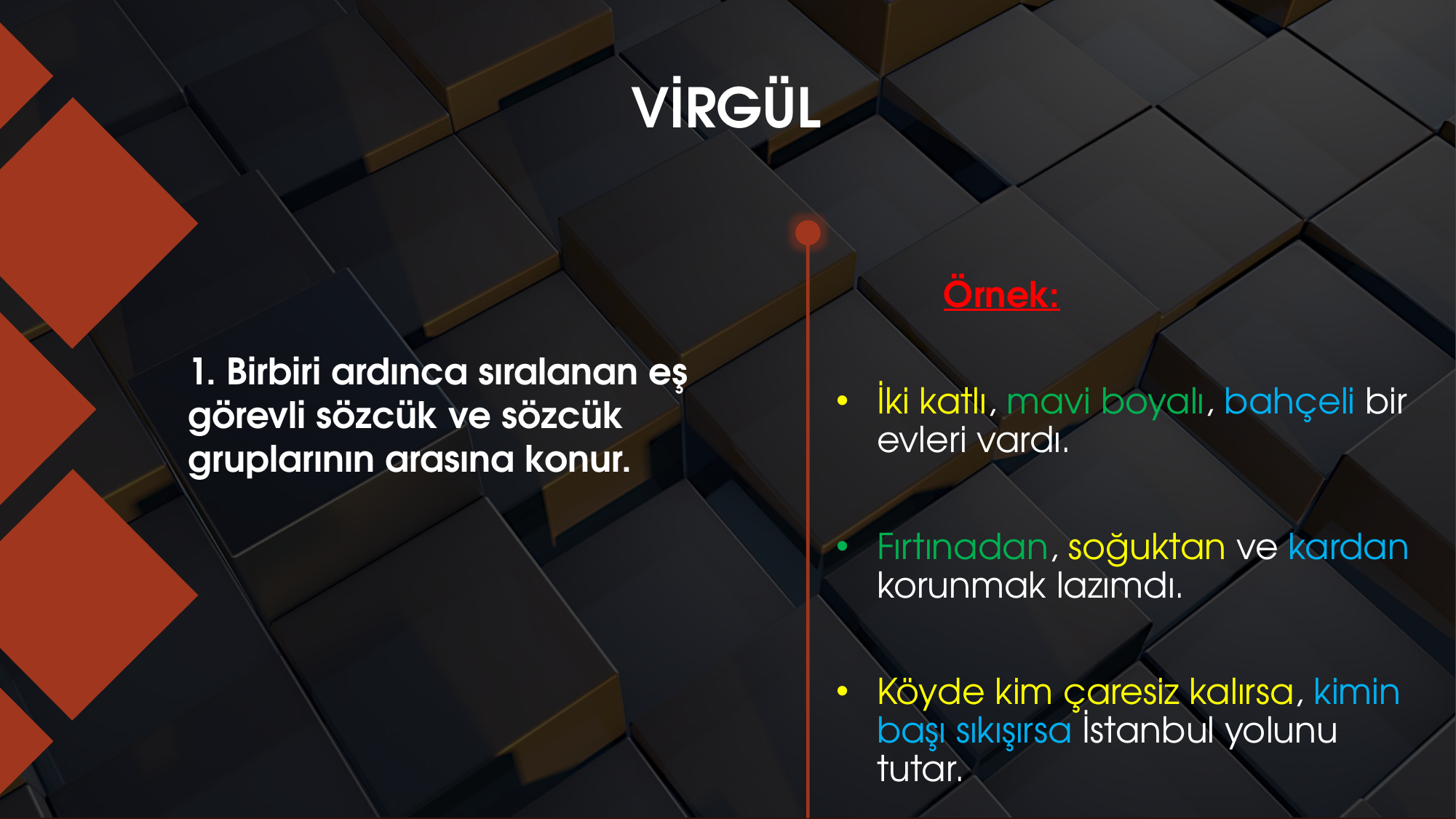

# VİRGÜL

	Örnek:

İki katlı, mavi boyalı, bahçeli bir evleri vardı.

Fırtınadan, soğuktan ve kardan korunmak lazımdı.

Köyde kim çaresiz kalırsa, kimin başı sıkışırsa İstanbul yolunu tutar.

1. Birbiri ardınca sıralanan eş görevli sözcük ve sözcük gruplarının arasına konur.